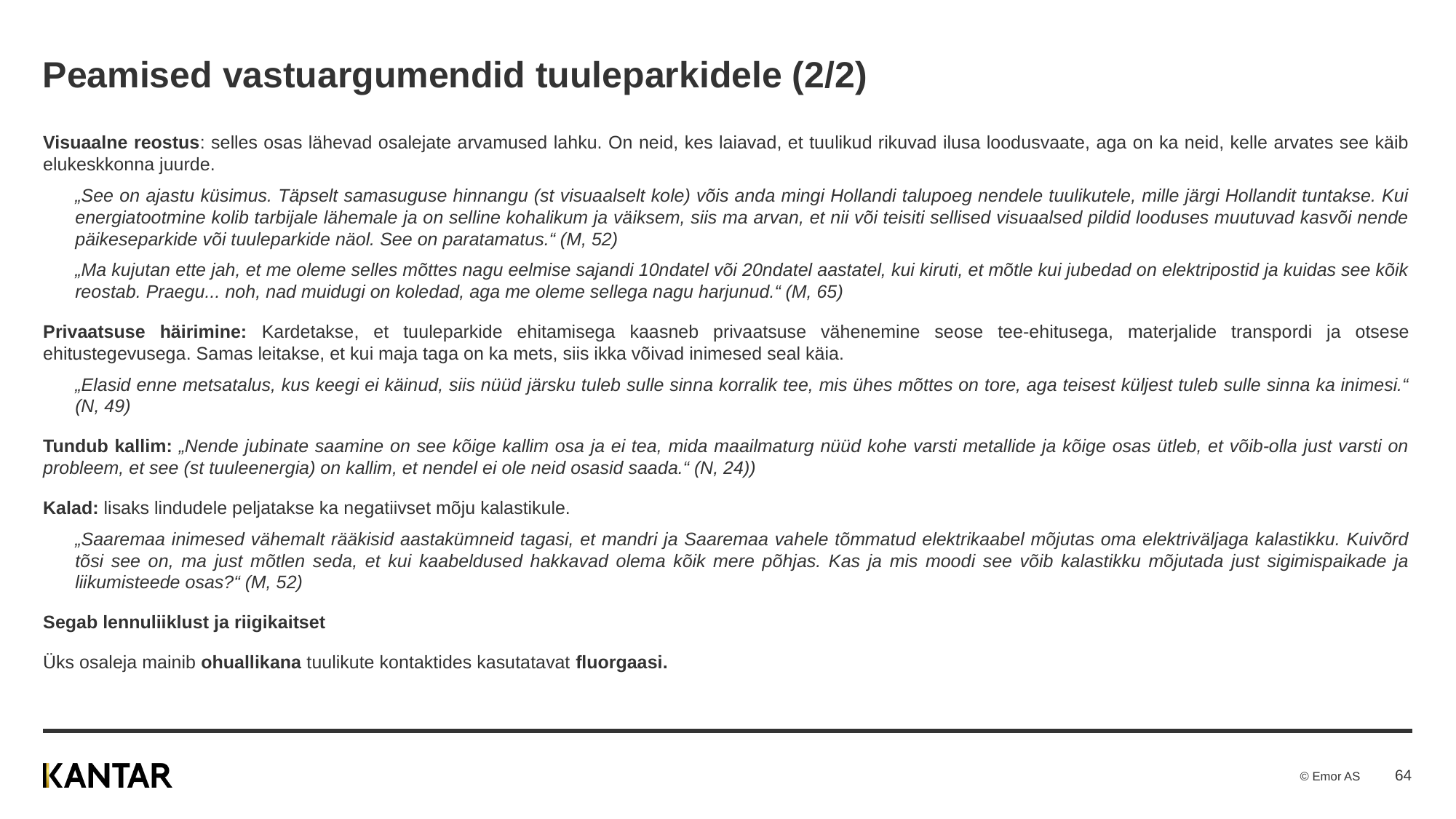

# Peamised vastuargumendid tuuleparkidele (2/2)
Visuaalne reostus: selles osas lähevad osalejate arvamused lahku. On neid, kes laiavad, et tuulikud rikuvad ilusa loodusvaate, aga on ka neid, kelle arvates see käib elukeskkonna juurde.
„See on ajastu küsimus. Täpselt samasuguse hinnangu (st visuaalselt kole) võis anda mingi Hollandi talupoeg nendele tuulikutele, mille järgi Hollandit tuntakse. Kui energiatootmine kolib tarbijale lähemale ja on selline kohalikum ja väiksem, siis ma arvan, et nii või teisiti sellised visuaalsed pildid looduses muutuvad kasvõi nende päikeseparkide või tuuleparkide näol. See on paratamatus.“ (M, 52)
„Ma kujutan ette jah, et me oleme selles mõttes nagu eelmise sajandi 10ndatel või 20ndatel aastatel, kui kiruti, et mõtle kui jubedad on elektripostid ja kuidas see kõik reostab. Praegu... noh, nad muidugi on koledad, aga me oleme sellega nagu harjunud.“ (M, 65)
Privaatsuse häirimine: Kardetakse, et tuuleparkide ehitamisega kaasneb privaatsuse vähenemine seose tee-ehitusega, materjalide transpordi ja otsese ehitustegevusega. Samas leitakse, et kui maja taga on ka mets, siis ikka võivad inimesed seal käia.
„Elasid enne metsatalus, kus keegi ei käinud, siis nüüd järsku tuleb sulle sinna korralik tee, mis ühes mõttes on tore, aga teisest küljest tuleb sulle sinna ka inimesi.“ (N, 49)
Tundub kallim: „Nende jubinate saamine on see kõige kallim osa ja ei tea, mida maailmaturg nüüd kohe varsti metallide ja kõige osas ütleb, et võib-olla just varsti on probleem, et see (st tuuleenergia) on kallim, et nendel ei ole neid osasid saada.“ (N, 24))
Kalad: lisaks lindudele peljatakse ka negatiivset mõju kalastikule.
„Saaremaa inimesed vähemalt rääkisid aastakümneid tagasi, et mandri ja Saaremaa vahele tõmmatud elektrikaabel mõjutas oma elektriväljaga kalastikku. Kuivõrd tõsi see on, ma just mõtlen seda, et kui kaabeldused hakkavad olema kõik mere põhjas. Kas ja mis moodi see võib kalastikku mõjutada just sigimispaikade ja liikumisteede osas?“ (M, 52)
Segab lennuliiklust ja riigikaitset
Üks osaleja mainib ohuallikana tuulikute kontaktides kasutatavat fluorgaasi.

64